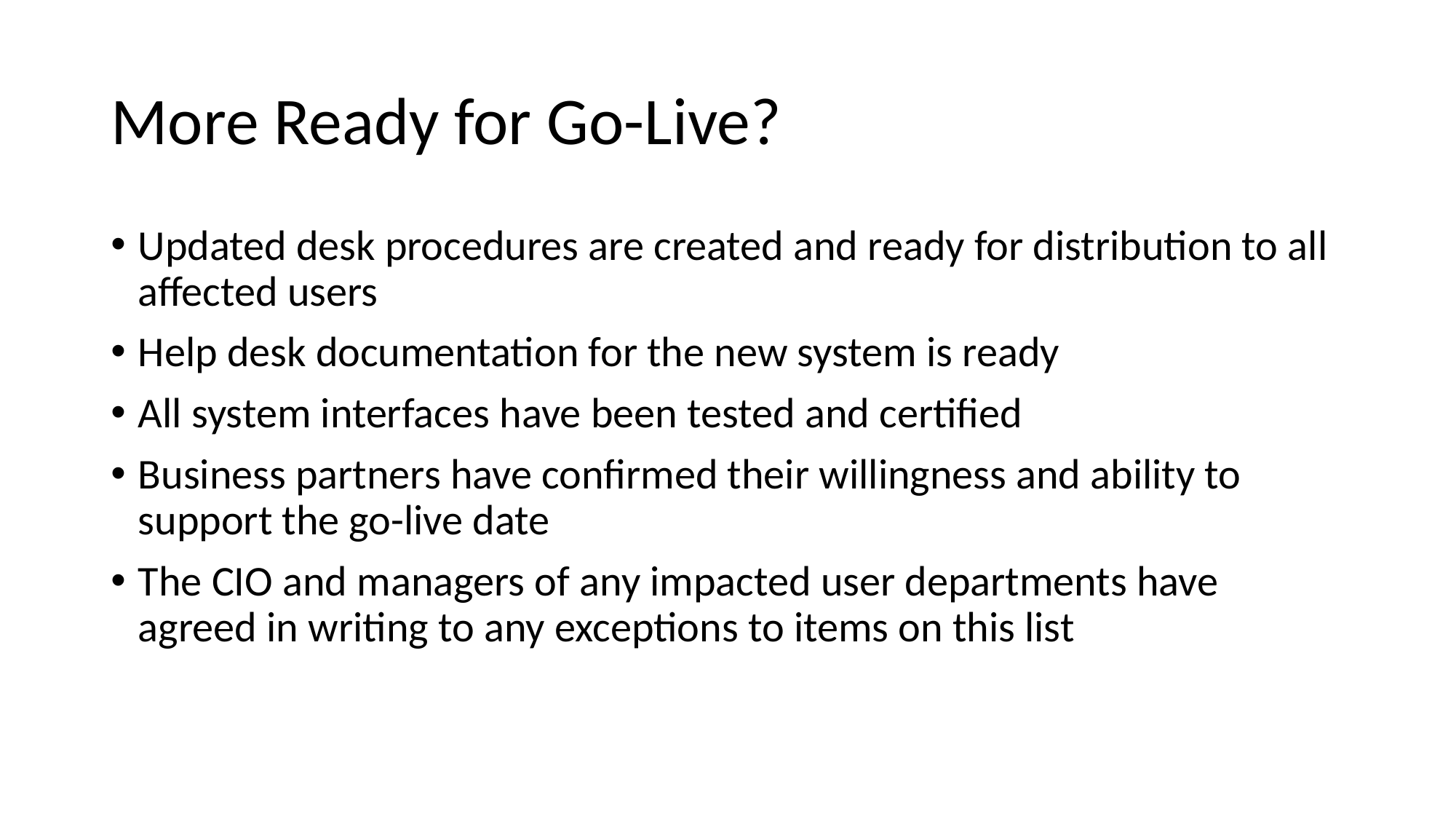

# More Ready for Go-Live?
Updated desk procedures are created and ready for distribution to all affected users
Help desk documentation for the new system is ready
All system interfaces have been tested and certified
Business partners have confirmed their willingness and ability to support the go-live date
The CIO and managers of any impacted user departments have agreed in writing to any exceptions to items on this list